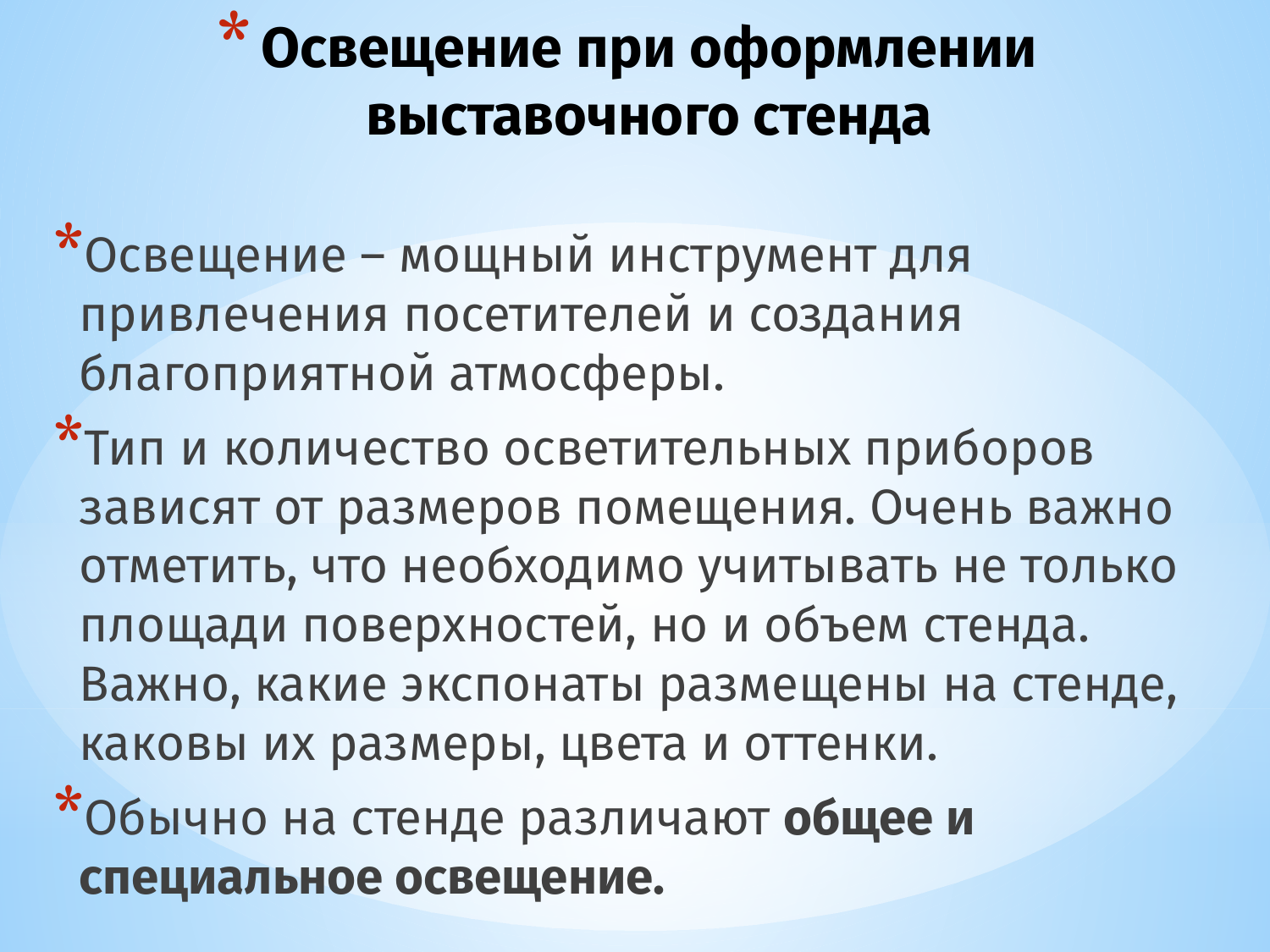

# Освещение при оформлении выставочного стенда
Освещение – мощный инструмент для привлечения посетителей и создания благоприятной атмосферы.
Тип и количество осветительных приборов зависят от размеров помещения. Очень важно отметить, что необходимо учитывать не только площади поверхностей, но и объем стенда. Важно, какие экспонаты размещены на стенде, каковы их размеры, цвета и оттенки.
Обычно на стенде различают общее и специальное освещение.